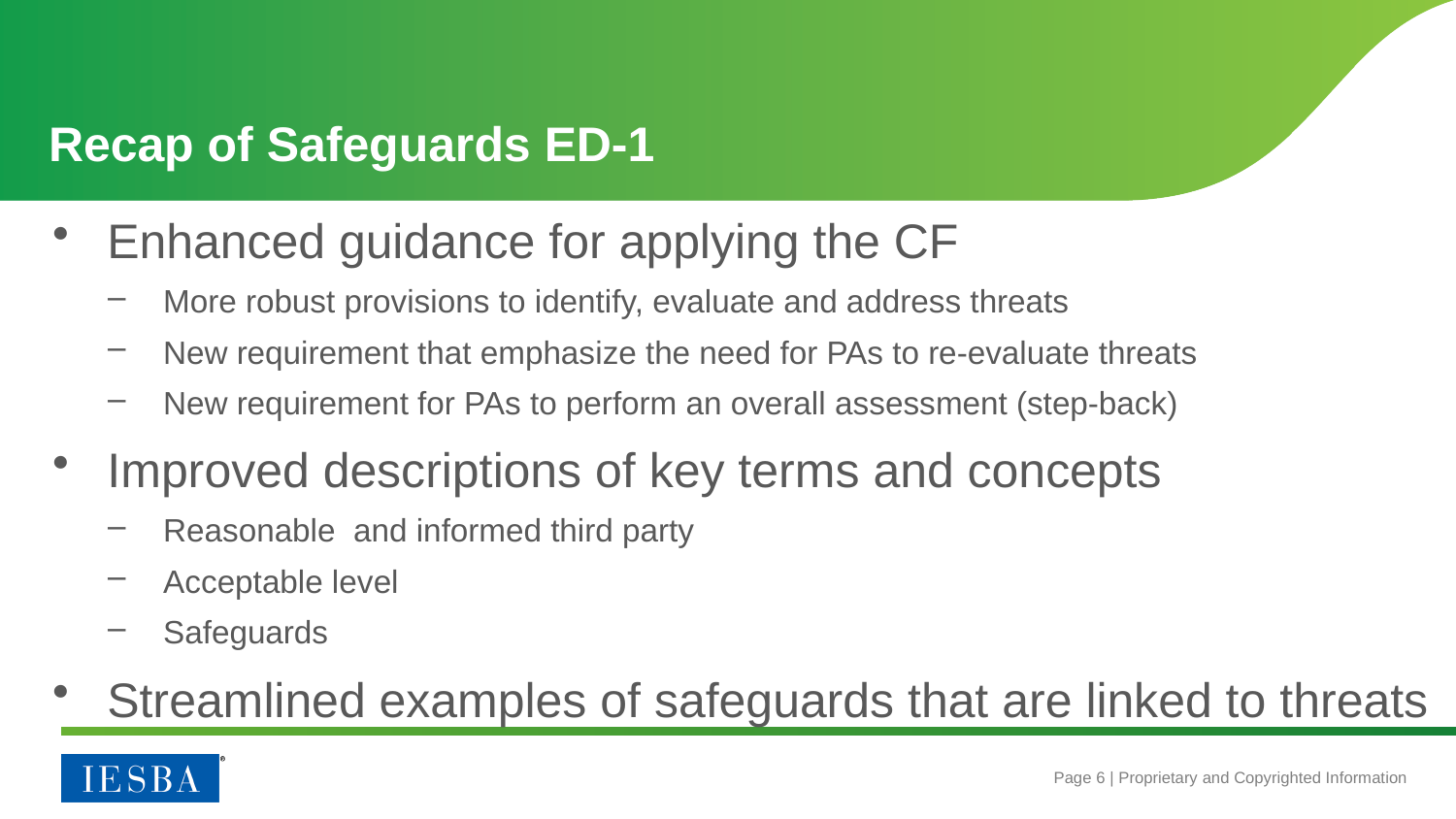

# Recap of Safeguards ED-1
Enhanced guidance for applying the CF
More robust provisions to identify, evaluate and address threats
New requirement that emphasize the need for PAs to re-evaluate threats
New requirement for PAs to perform an overall assessment (step-back)
Improved descriptions of key terms and concepts
Reasonable  and informed third party
Acceptable level
Safeguards
Streamlined examples of safeguards that are linked to threats